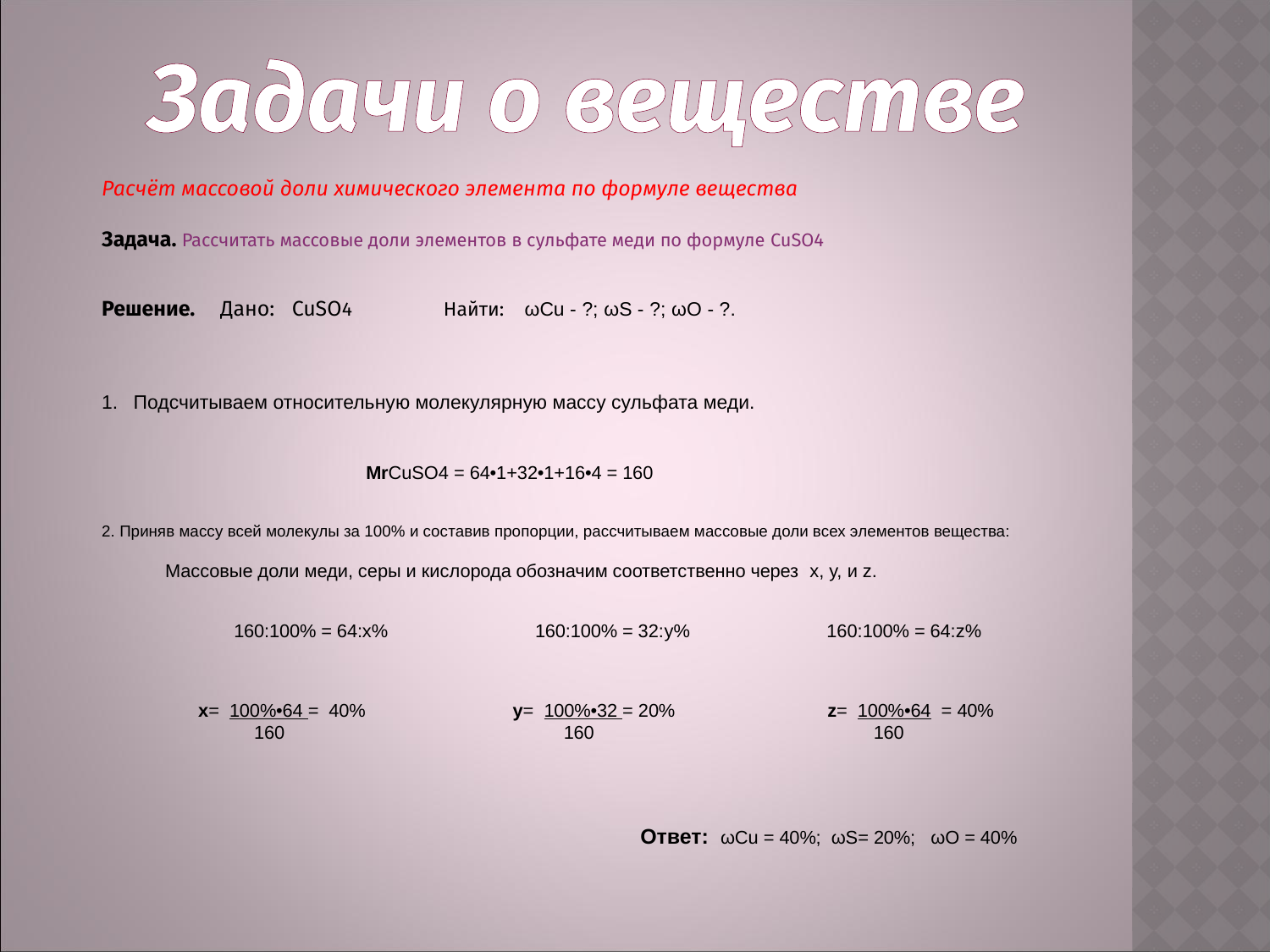

Задачи о веществе
Расчёт массовой доли химического элемента по формуле вещества

Задача. Рассчитать массовые доли элементов в сульфате меди по формуле CuSO4

Решение.     Дано:   CuSO4                  Найти:    ωCu - ?; ωS - ?; ωO - ?.

Подсчитываем относительную молекулярную массу сульфата меди.

                                                MrCuSO4 = 64•1+32•1+16•4 = 160

2. Приняв массу всей молекулы за 100% и составив пропорции, рассчитываем массовые доли всех элементов вещества:

Массовые доли меди, серы и кислорода обозначим соответственно через  x, y, и z.

                          160:100% = 64:х%                             160:100% = 32:y%                           160:100% = 64:z%

                   x=  100%•64 =  40%                             y=  100%•32 = 20%                              z=  100%•64  = 40%
                              160                                                       160                                                       160

                                                                                                          Ответ:  ωCu = 40%;  ωS= 20%;   ωO = 40%